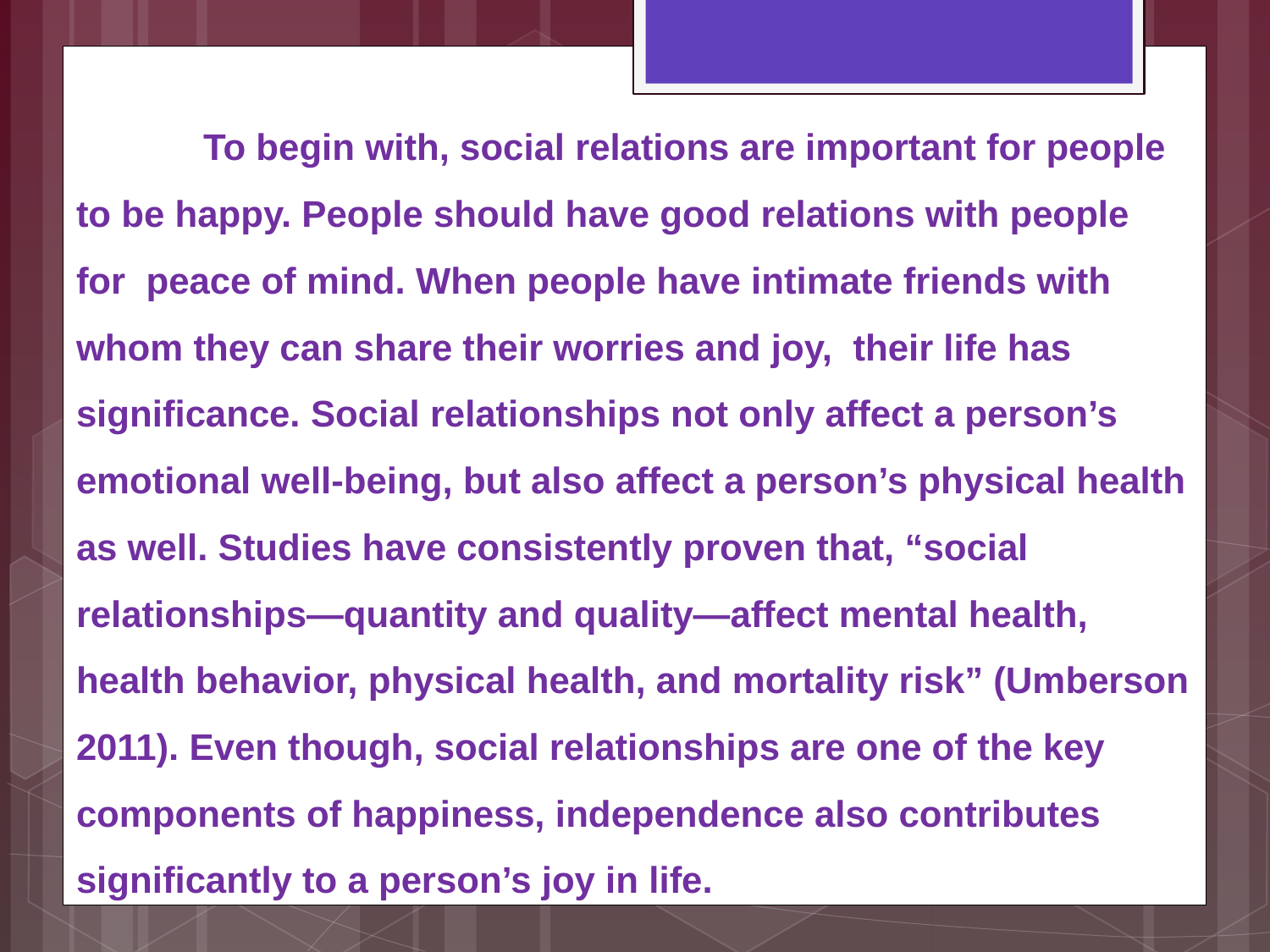

To begin with, social relations are important for people to be happy. People should have good relations with people for  peace of mind. When people have intimate friends with whom they can share their worries and joy,  their life has significance. Social relationships not only affect a person’s emotional well-being, but also affect a person’s physical health as well. Studies have consistently proven that, “social relationships—quantity and quality—affect mental health, health behavior, physical health, and mortality risk” (Umberson 2011). Even though, social relationships are one of the key components of happiness, independence also contributes significantly to a person’s joy in life.